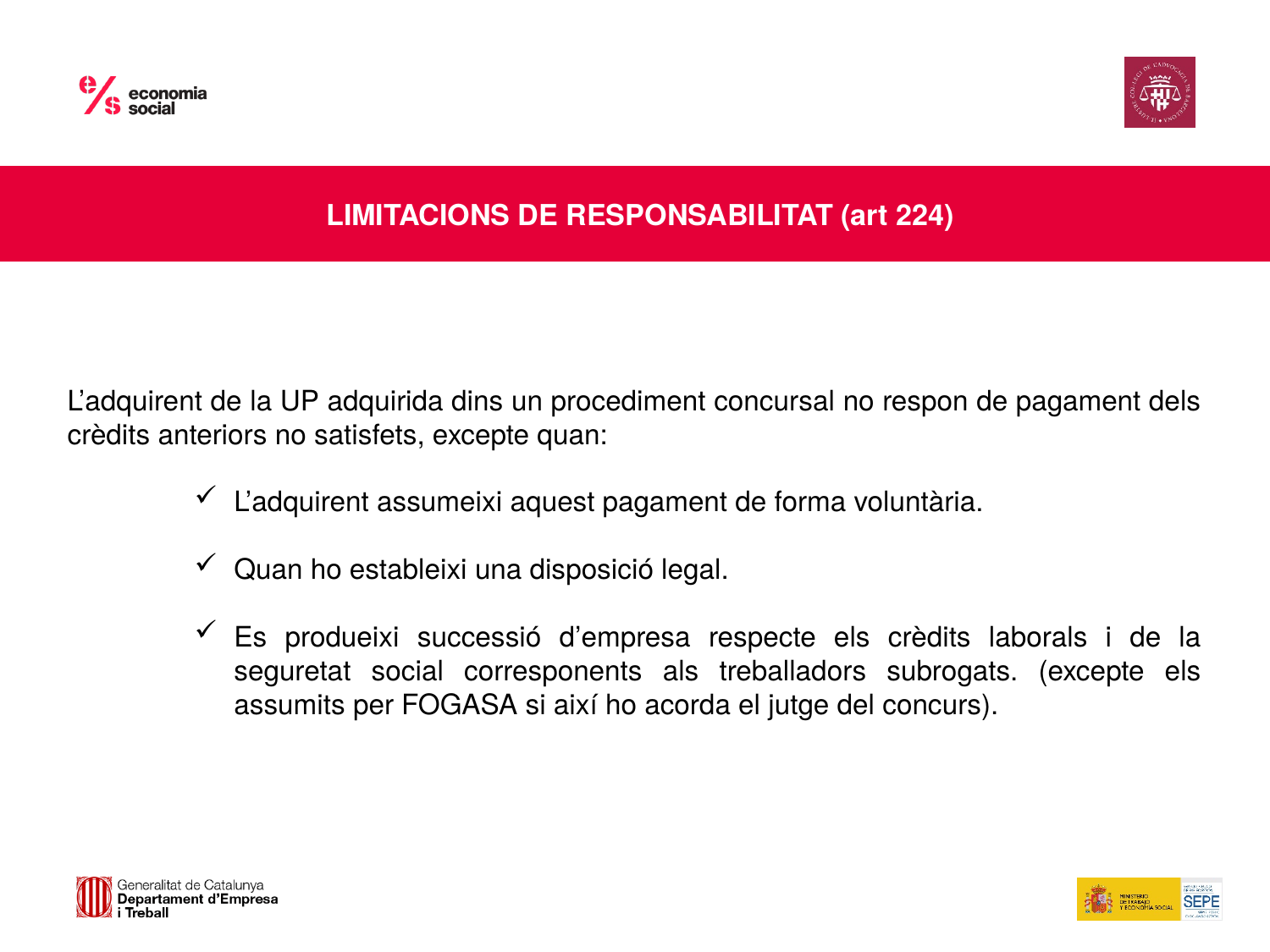

LIMITACIONS DE RESPONSABILITAT (art 224)
L’adquirent de la UP adquirida dins un procediment concursal no respon de pagament dels crèdits anteriors no satisfets, excepte quan:

L’adquirent assumeixi aquest pagament de forma voluntària.

Quan ho estableixi una disposició legal.

Es produeixi successió d’empresa respecte els crèdits laborals i de la seguretat social corresponents als treballadors subrogats. (excepte els assumits per FOGASA si així ho acorda el jutge del concurs).